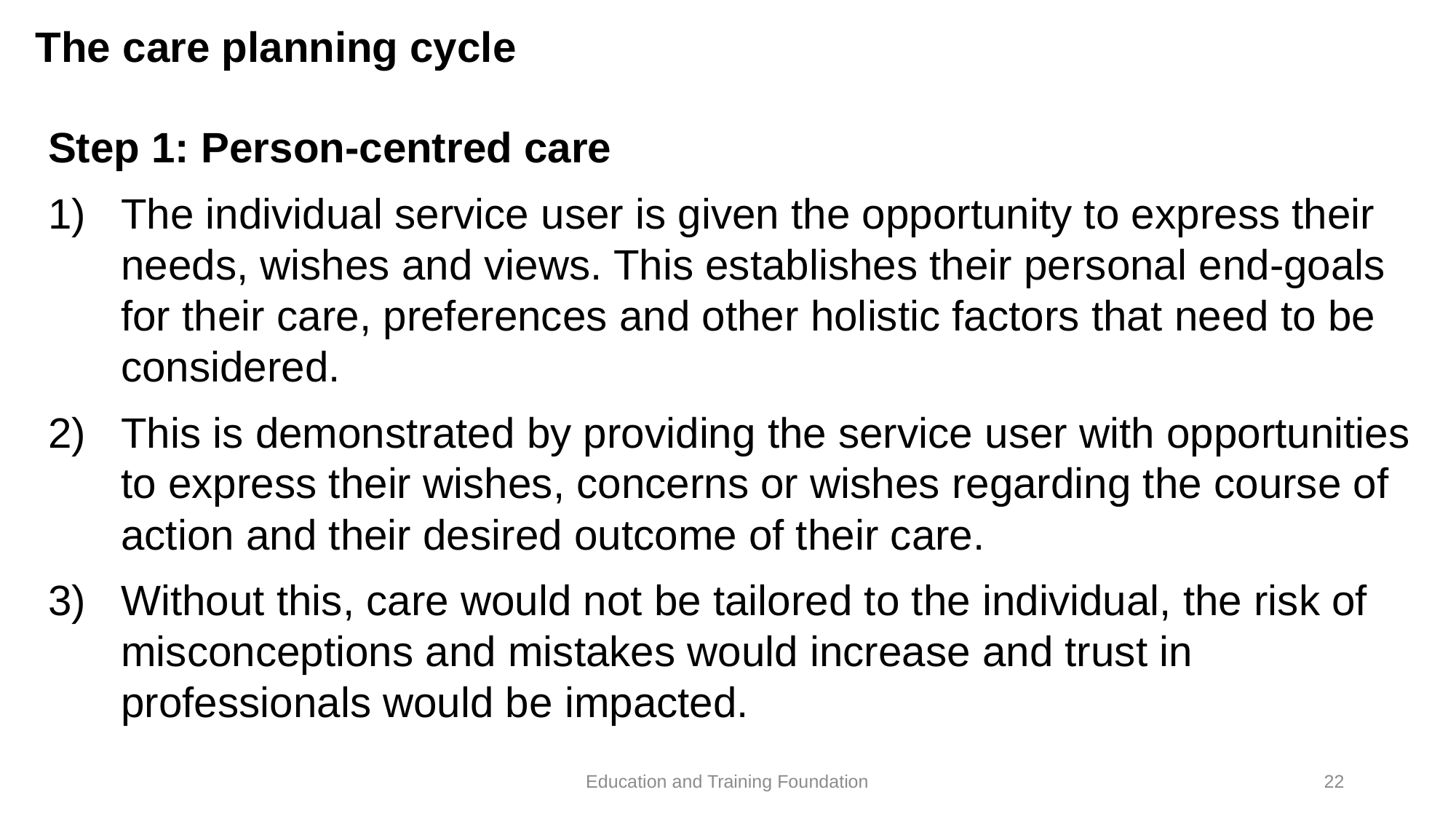

# The care planning cycle
Step 1: Person-centred care
The individual service user is given the opportunity to express their needs, wishes and views. This establishes their personal end-goals for their care, preferences and other holistic factors that need to be considered.
This is demonstrated by providing the service user with opportunities to express their wishes, concerns or wishes regarding the course of action and their desired outcome of their care.
Without this, care would not be tailored to the individual, the risk of misconceptions and mistakes would increase and trust in professionals would be impacted.
Education and Training Foundation
22